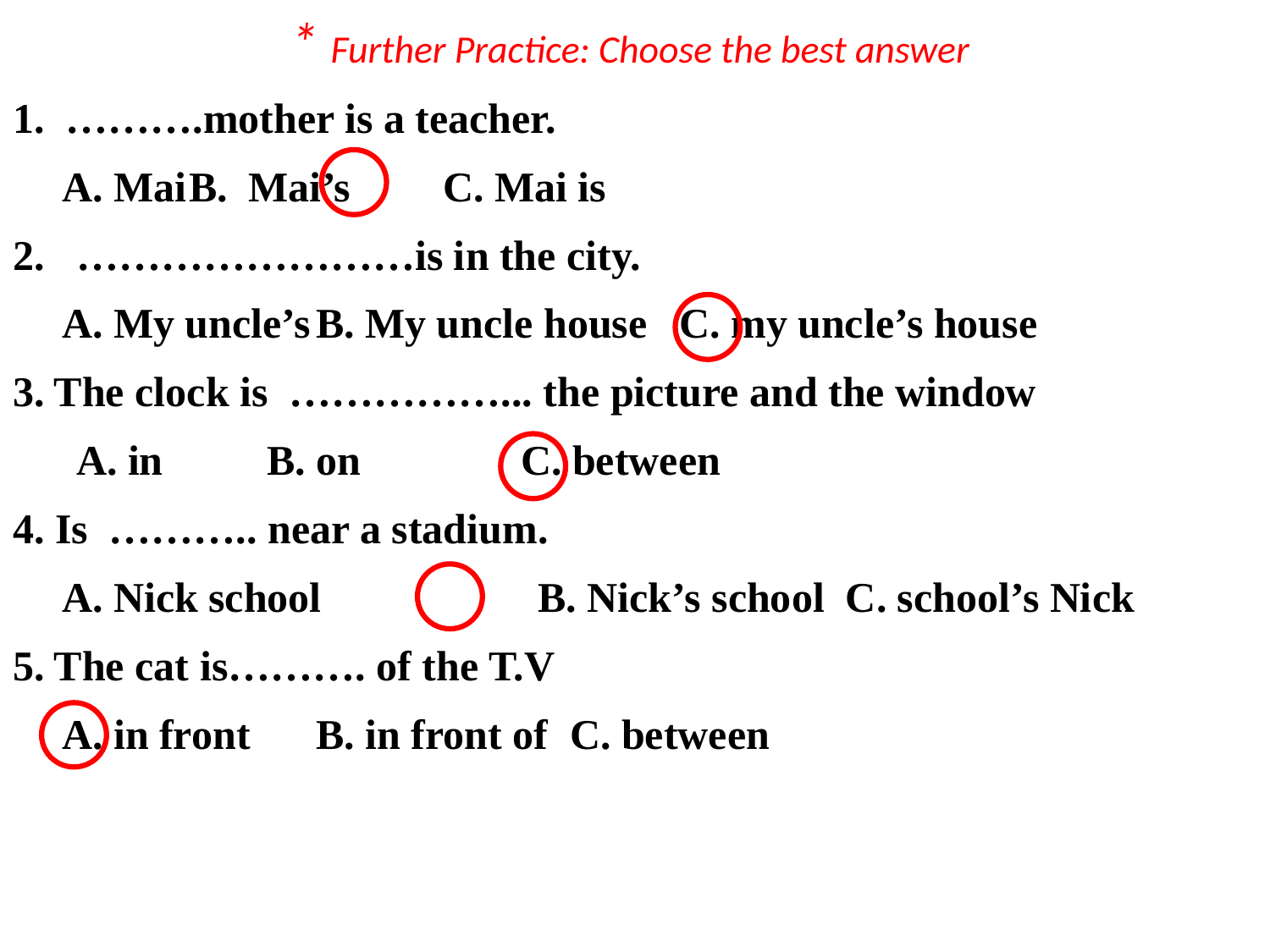

# * Further Practice: Choose the best answer
1.  ……….mother is a teacher.
A. Mai	B.  Mai’s	C. Mai is
2.   ……………………is in the city.
A. My uncle’s	B. My uncle house   C. my uncle’s house
3. The clock is  ……………... the picture and the window
      A. in	B. on	            C. between
4. Is  ……….. near a stadium.
A. Nick school	         B. Nick’s school  C. school’s Nick
5. The cat is………. of the T.V
A. in front 	B. in front of	C. between